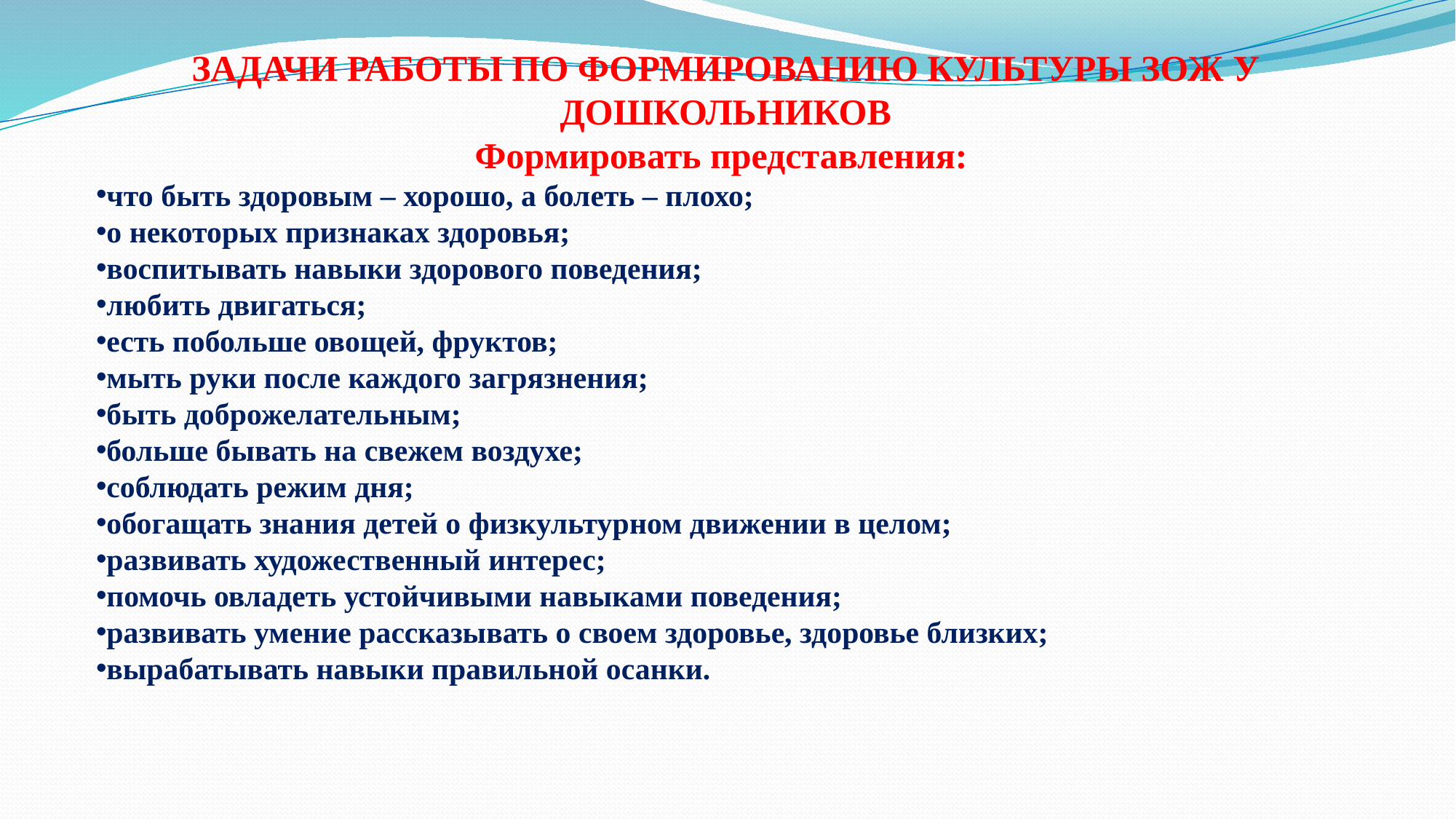

ЗАДАЧИ РАБОТЫ ПО ФОРМИРОВАНИЮ КУЛЬТУРЫ ЗОЖ У ДОШКОЛЬНИКОВ
Формировать представления:
что быть здоровым – хорошо, а болеть – плохо;
о некоторых признаках здоровья;
воспитывать навыки здорового поведения;
любить двигаться;
есть побольше овощей, фруктов;
мыть руки после каждого загрязнения;
быть доброжелательным;
больше бывать на свежем воздухе;
соблюдать режим дня;
обогащать знания детей о физкультурном движении в целом;
развивать художественный интерес;
помочь овладеть устойчивыми навыками поведения;
развивать умение рассказывать о своем здоровье, здоровье близких;
вырабатывать навыки правильной осанки.